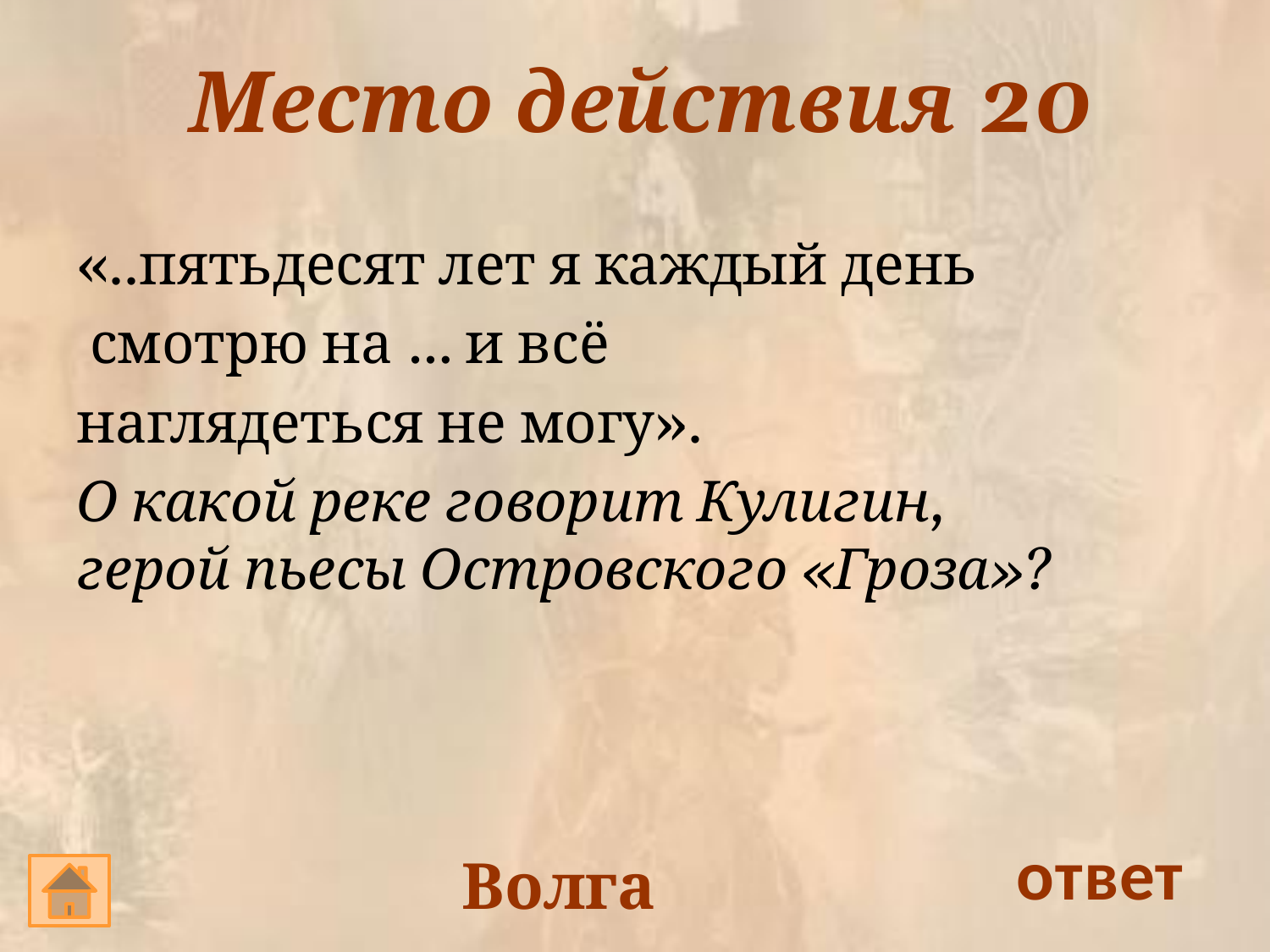

# Место действия 20
«..пятьдесят лет я каждый день
 смотрю на … и всё
наглядеться не могу».
О какой реке говорит Кулигин, герой пьесы Островского «Гроза»?

ответ
Волга